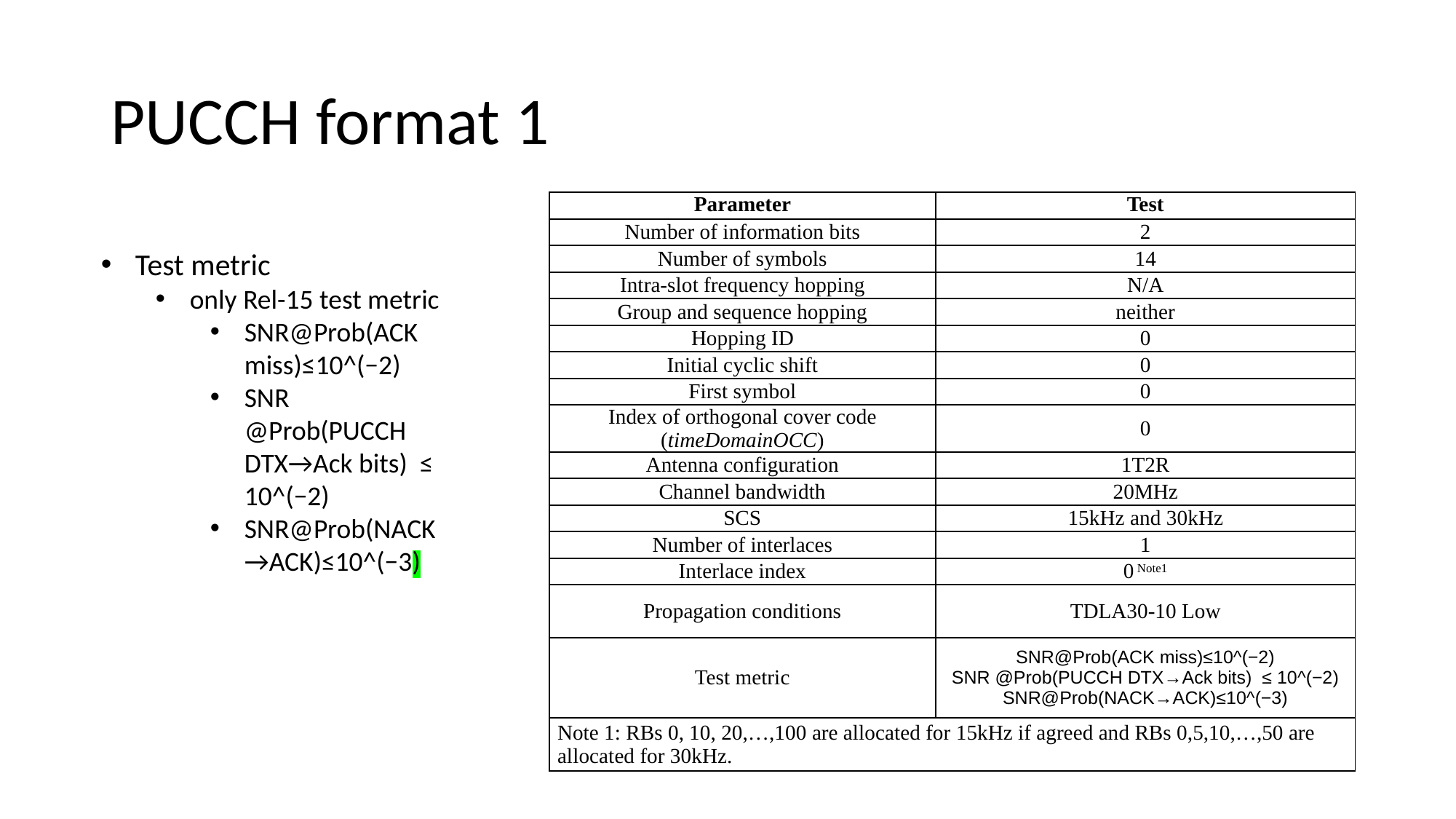

# PUCCH format 1
| Parameter | Test |
| --- | --- |
| Number of information bits | 2 |
| Number of symbols | 14 |
| Intra-slot frequency hopping | N/A |
| Group and sequence hopping | neither |
| Hopping ID | 0 |
| Initial cyclic shift | 0 |
| First symbol | 0 |
| Index of orthogonal cover code (timeDomainOCC) | 0 |
| Antenna configuration | 1T2R |
| Channel bandwidth | 20MHz |
| SCS | 15kHz and 30kHz |
| Number of interlaces | 1 |
| Interlace index | 0 Note1 |
| Propagation conditions | TDLA30-10 Low |
| Test metric | SNR@Prob(ACK miss)≤10^(−2) SNR @Prob(PUCCH DTX→Ack bits) ≤ 10^(−2) SNR@Prob(NACK→ACK)≤10^(−3) |
| Note 1: RBs 0, 10, 20,…,100 are allocated for 15kHz if agreed and RBs 0,5,10,…,50 are allocated for 30kHz. |  |
Test metric
only Rel-15 test metric
SNR@Prob(ACK miss)≤10^(−2)
SNR @Prob(PUCCH DTX→Ack bits)  ≤ 10^(−2)
SNR@Prob(NACK→ACK)≤10^(−3)